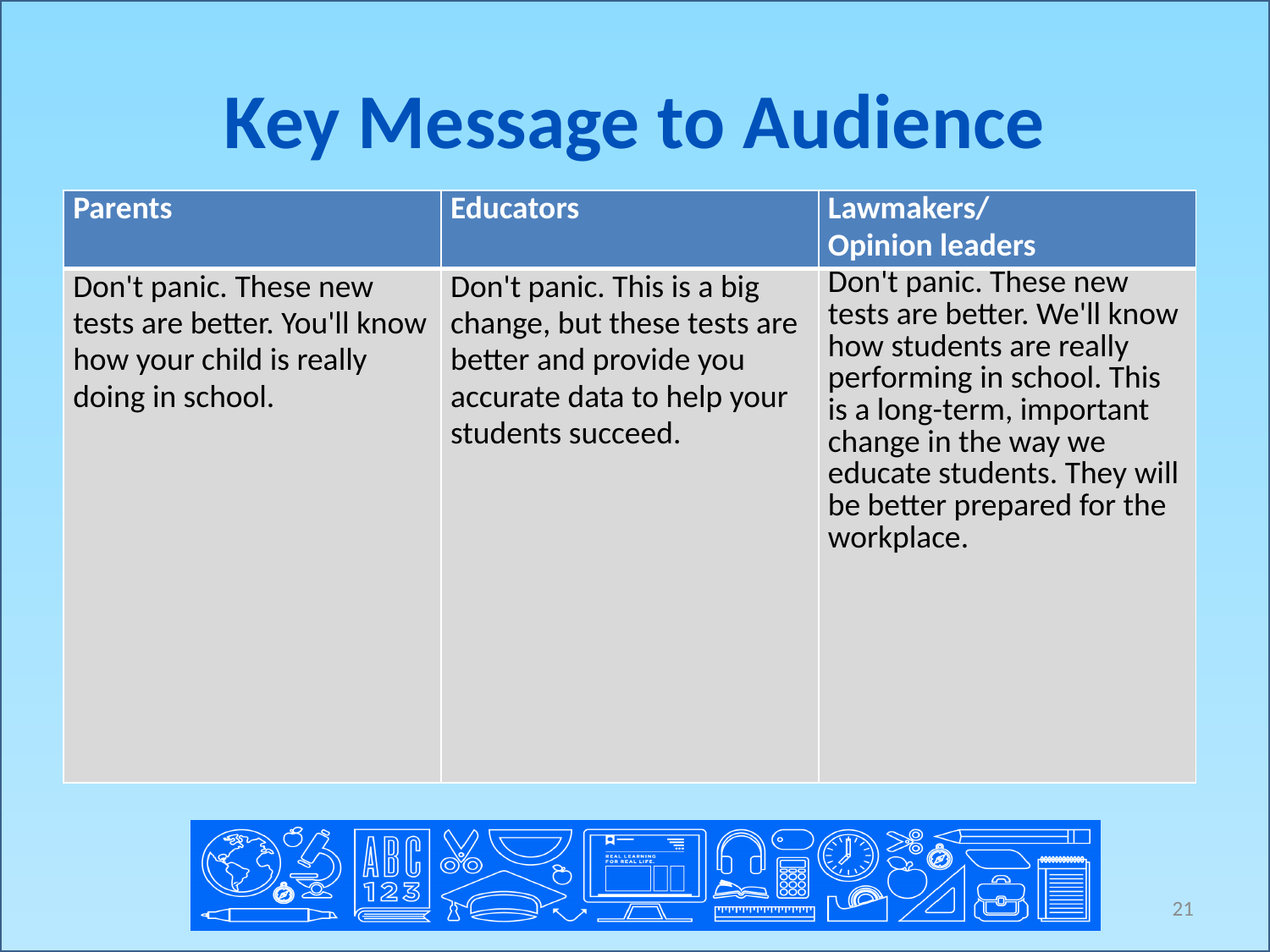

# Key Message to Audience
| Parents | Educators | Lawmakers/ Opinion leaders |
| --- | --- | --- |
| Don't panic. These new tests are better. You'll know how your child is really doing in school. | Don't panic. This is a big change, but these tests are better and provide you accurate data to help your students succeed. | Don't panic. These new tests are better. We'll know how students are really performing in school. This is a long-term, important change in the way we educate students. They will be better prepared for the workplace. |

21